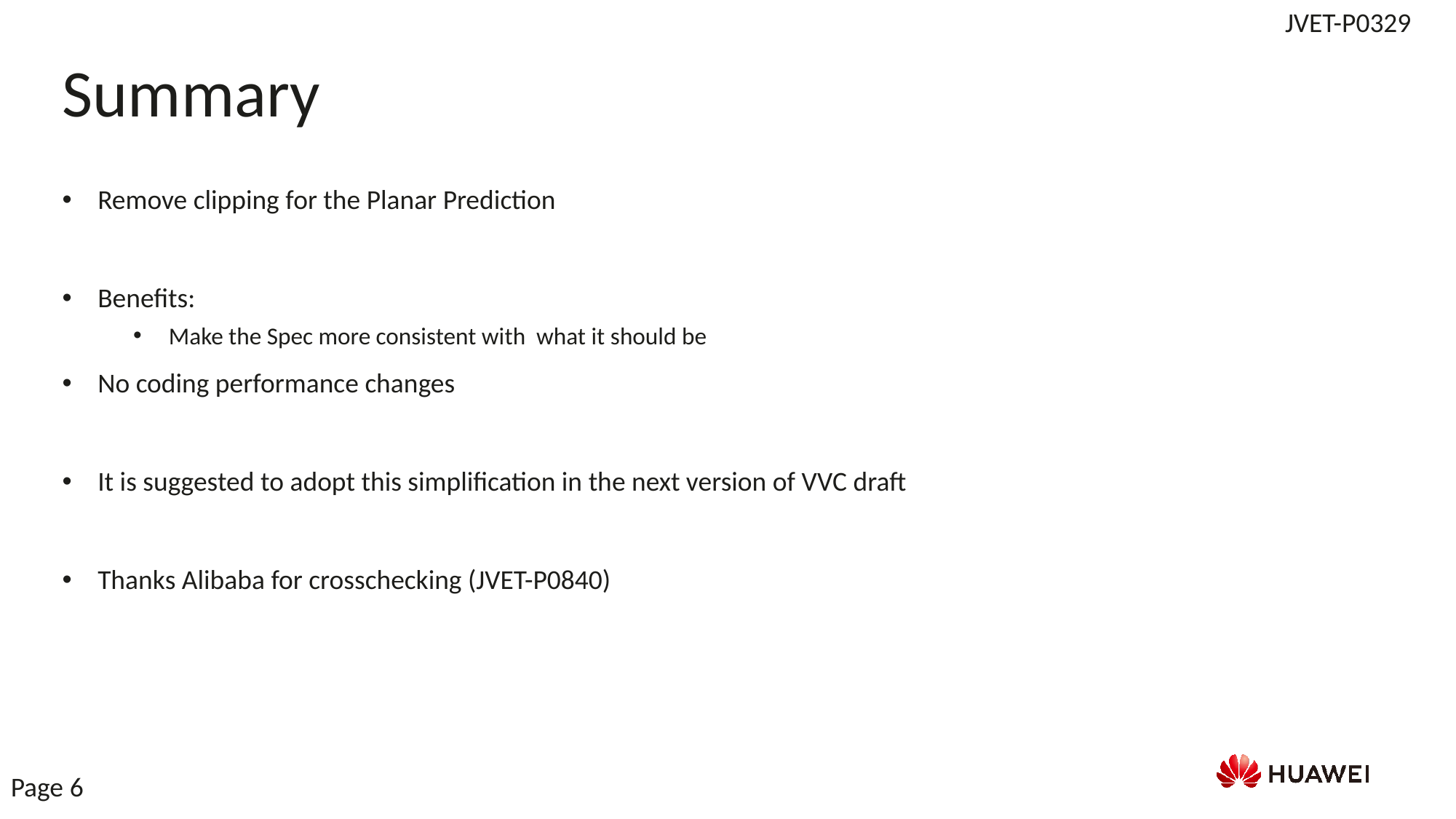

Summary
Remove clipping for the Planar Prediction

Benefits:
Make the Spec more consistent with  what it should be
No coding performance changes

It is suggested to adopt this simplification in the next version of VVC draft

Thanks Alibaba for crosschecking (JVET-P0840)

Page 6